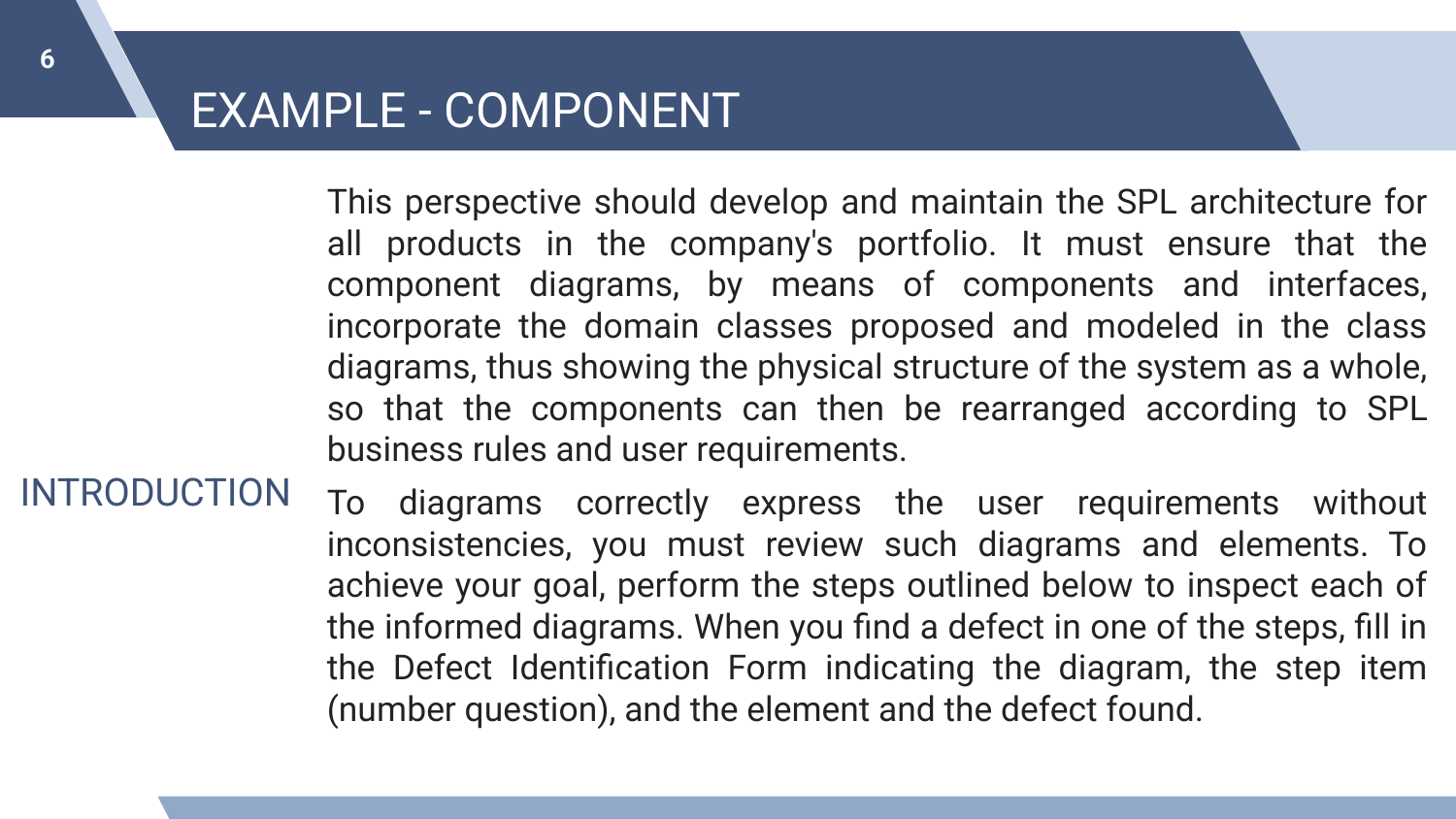

6
# EXAMPLE - COMPONENT
This perspective should develop and maintain the SPL architecture for all products in the company's portfolio. It must ensure that the component diagrams, by means of components and interfaces, incorporate the domain classes proposed and modeled in the class diagrams, thus showing the physical structure of the system as a whole, so that the components can then be rearranged according to SPL business rules and user requirements.
To diagrams correctly express the user requirements without inconsistencies, you must review such diagrams and elements. To achieve your goal, perform the steps outlined below to inspect each of the informed diagrams. When you find a defect in one of the steps, fill in the Defect Identification Form indicating the diagram, the step item (number question), and the element and the defect found.

INTRODUCTION